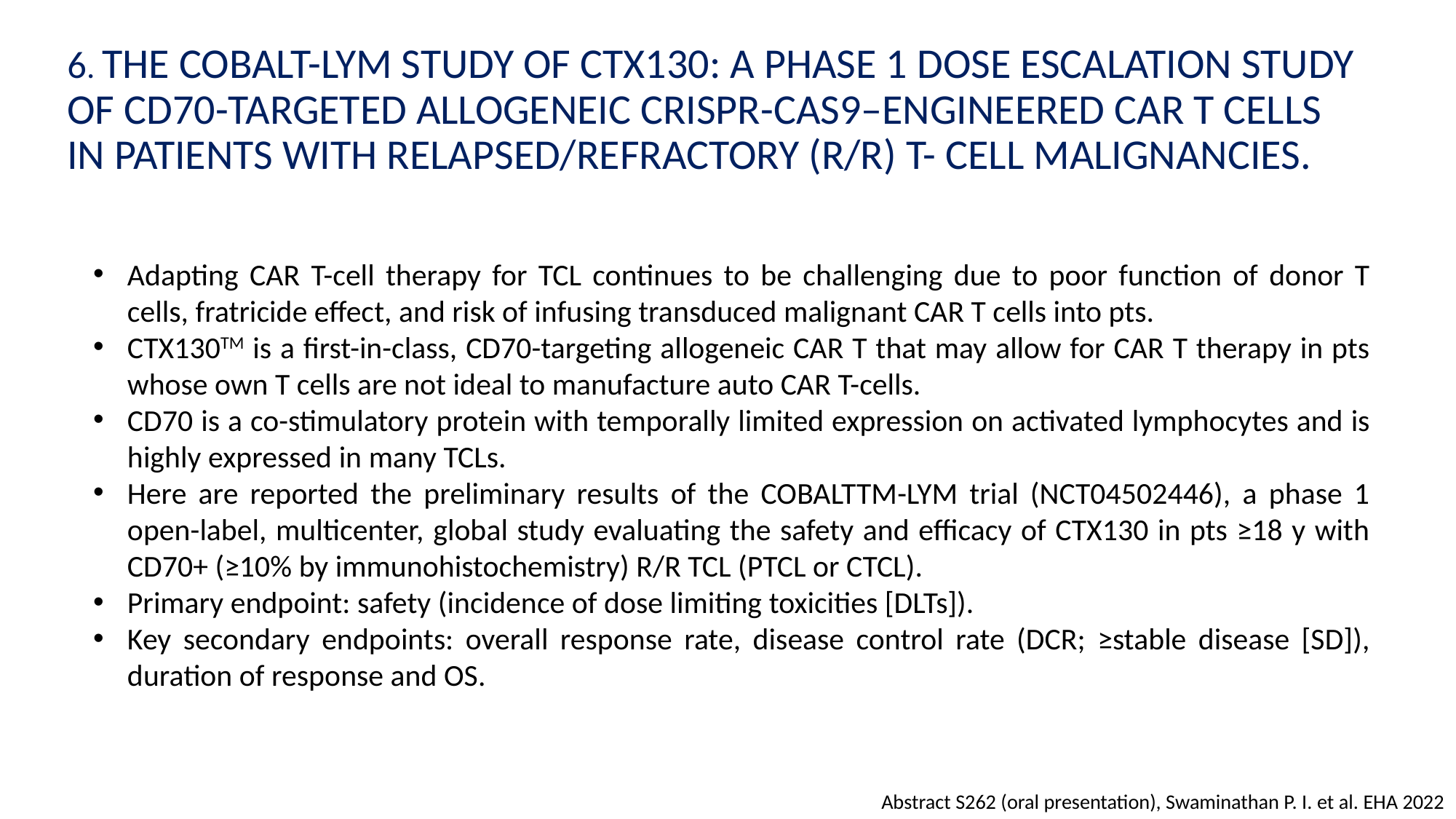

# 6. THE COBALT-LYM STUDY OF CTX130: A PHASE 1 DOSE ESCALATION STUDY OF CD70-TARGETED ALLOGENEIC CRISPR-CAS9–ENGINEERED CAR T CELLS IN PATIENTS WITH RELAPSED/REFRACTORY (R/R) T- CELL MALIGNANCIES.
Adapting CAR T-cell therapy for TCL continues to be challenging due to poor function of donor T cells, fratricide effect, and risk of infusing transduced malignant CAR T cells into pts.
CTX130TM is a first-in-class, CD70-targeting allogeneic CAR T that may allow for CAR T therapy in pts whose own T cells are not ideal to manufacture auto CAR T-cells.
CD70 is a co-stimulatory protein with temporally limited expression on activated lymphocytes and is highly expressed in many TCLs.
Here are reported the preliminary results of the COBALTTM-LYM trial (NCT04502446), a phase 1 open-label, multicenter, global study evaluating the safety and efficacy of CTX130 in pts ≥18 y with CD70+ (≥10% by immunohistochemistry) R/R TCL (PTCL or CTCL).
Primary endpoint: safety (incidence of dose limiting toxicities [DLTs]).
Key secondary endpoints: overall response rate, disease control rate (DCR; ≥stable disease [SD]), duration of response and OS.

Abstract S262 (oral presentation), Swaminathan P. I. et al. EHA 2022